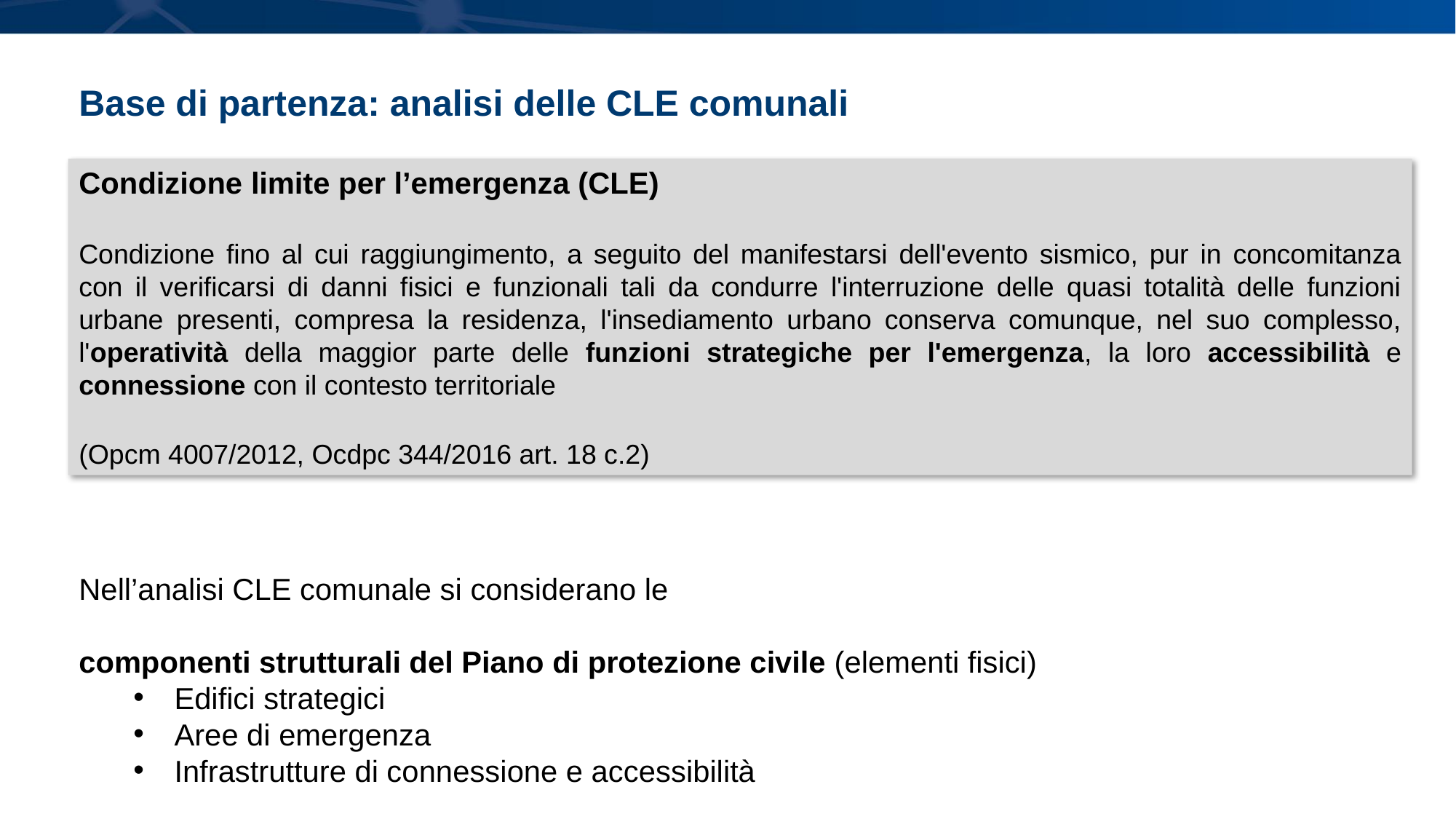

Base di partenza: analisi delle CLE comunali
Condizione limite per l’emergenza (CLE)

Condizione fino al cui raggiungimento, a seguito del manifestarsi dell'evento sismico, pur in concomitanza con il verificarsi di danni fisici e funzionali tali da condurre l'interruzione delle quasi totalità delle funzioni urbane presenti, compresa la residenza, l'insediamento urbano conserva comunque, nel suo complesso, l'operatività della maggior parte delle funzioni strategiche per l'emergenza, la loro accessibilità e connessione con il contesto territoriale

(Opcm 4007/2012, Ocdpc 344/2016 art. 18 c.2)

Nell’analisi CLE comunale si considerano le

componenti strutturali del Piano di protezione civile (elementi fisici)
Edifici strategici
Aree di emergenza
Infrastrutture di connessione e accessibilità